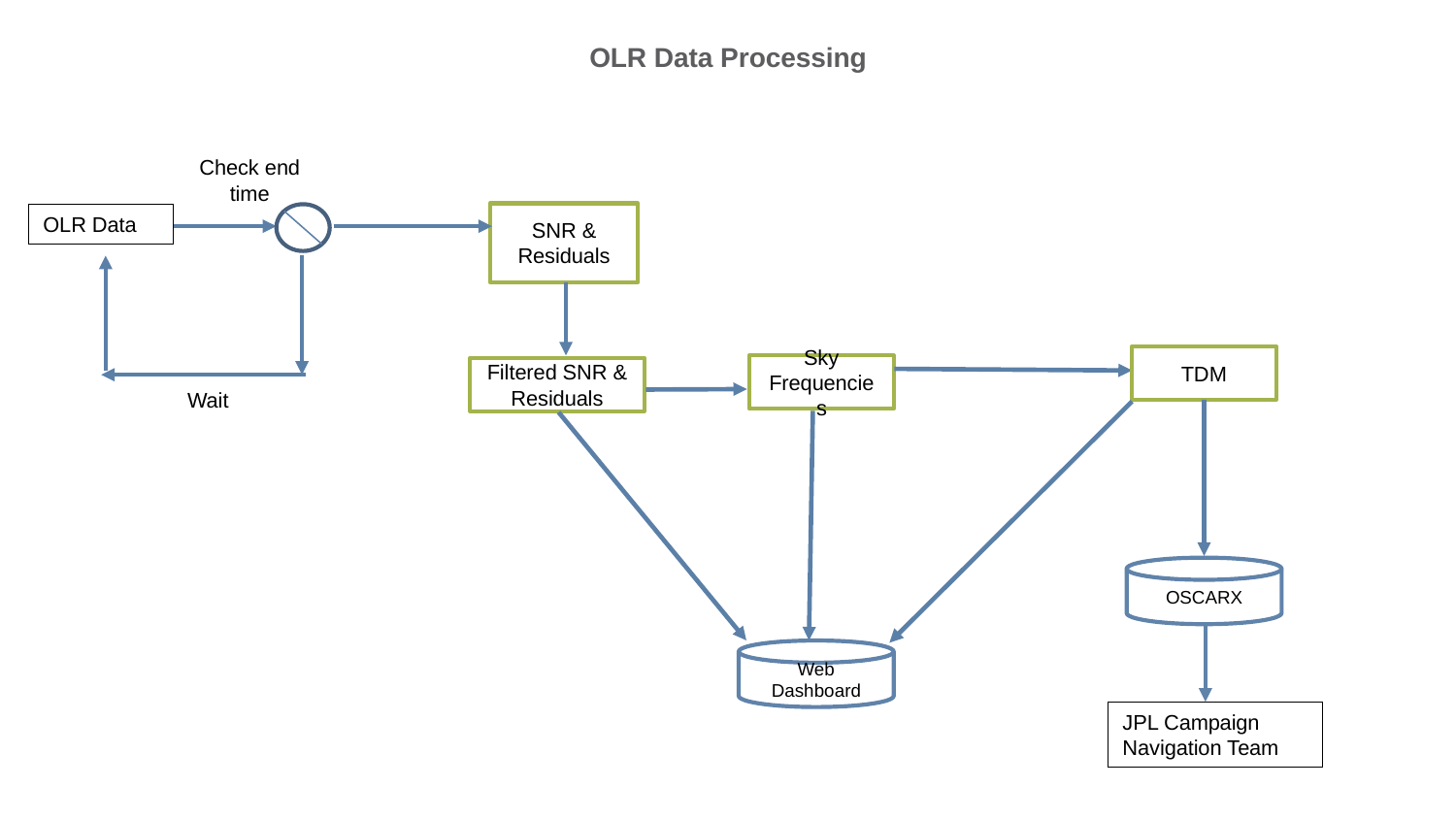

OLR Data Processing
Check end time
SNR & Residuals
OLR Data

TDM
Sky Frequencies
Filtered SNR & Residuals
Wait
OSCARX
Web Dashboard
JPL Campaign Navigation Team